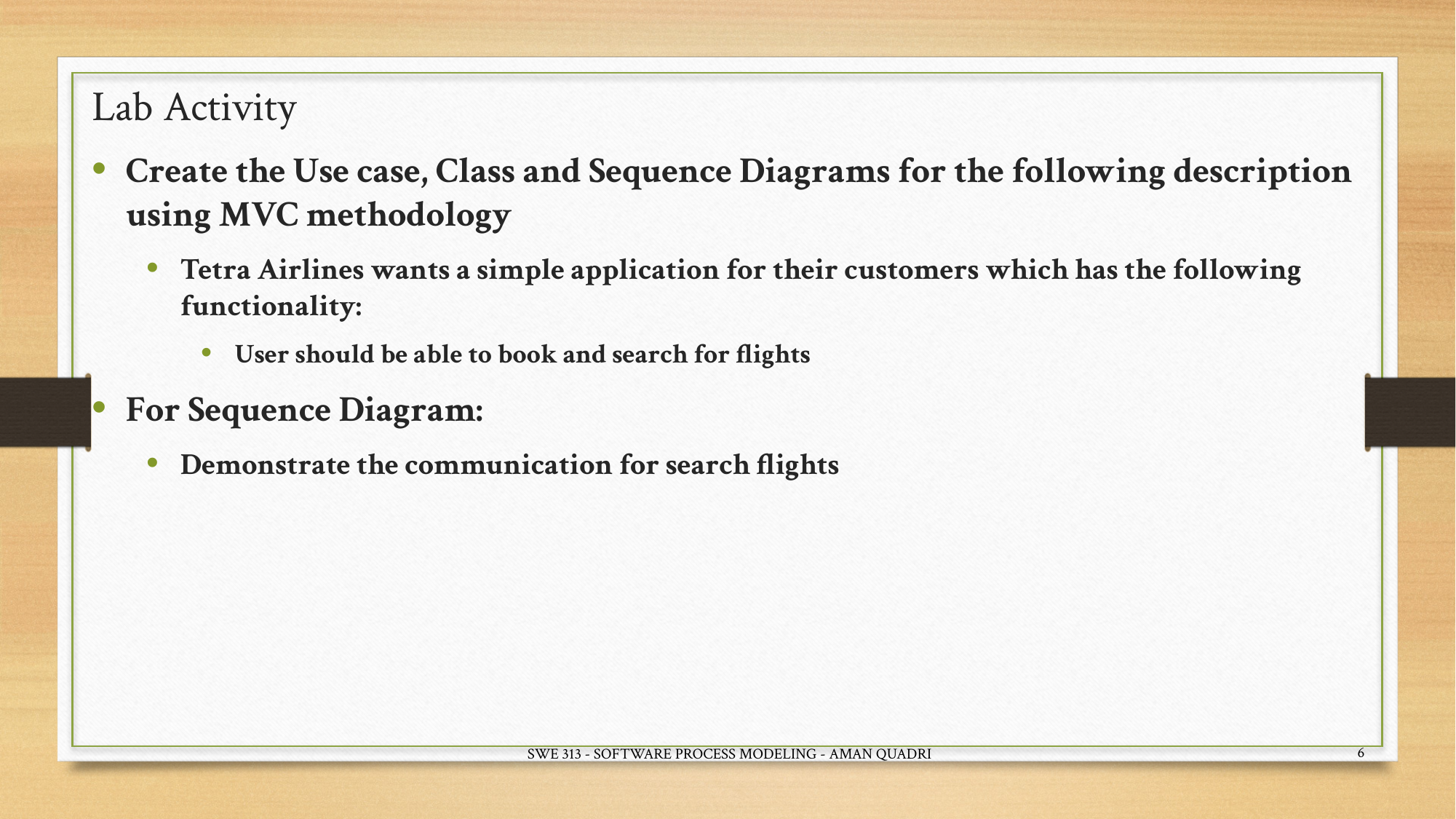

# Lab Activity
Create the Use case, Class and Sequence Diagrams for the following description using MVC methodology
Tetra Airlines wants a simple application for their customers which has the following functionality:
User should be able to book and search for flights
For Sequence Diagram:
Demonstrate the communication for search flights

6
SWE 313 - SOFTWARE PROCESS MODELING - AMAN QUADRI